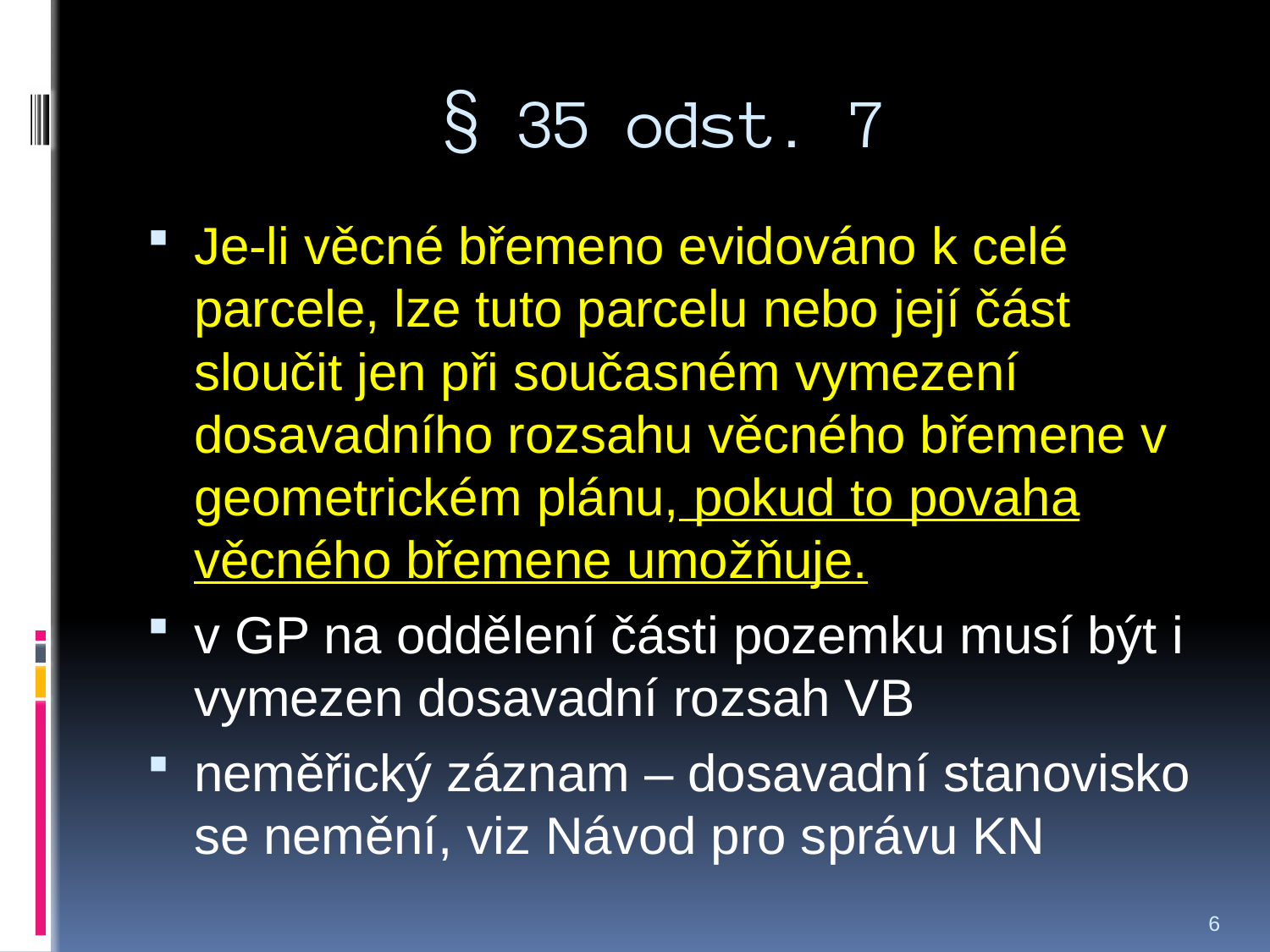

# § 35 odst. 7
Je-li věcné břemeno evidováno k celé parcele, lze tuto parcelu nebo její část sloučit jen při současném vymezení dosavadního rozsahu věcného břemene v geometrickém plánu, pokud to povaha věcného břemene umožňuje.
v GP na oddělení části pozemku musí být i vymezen dosavadní rozsah VB
neměřický záznam – dosavadní stanovisko se nemění, viz Návod pro správu KN
6